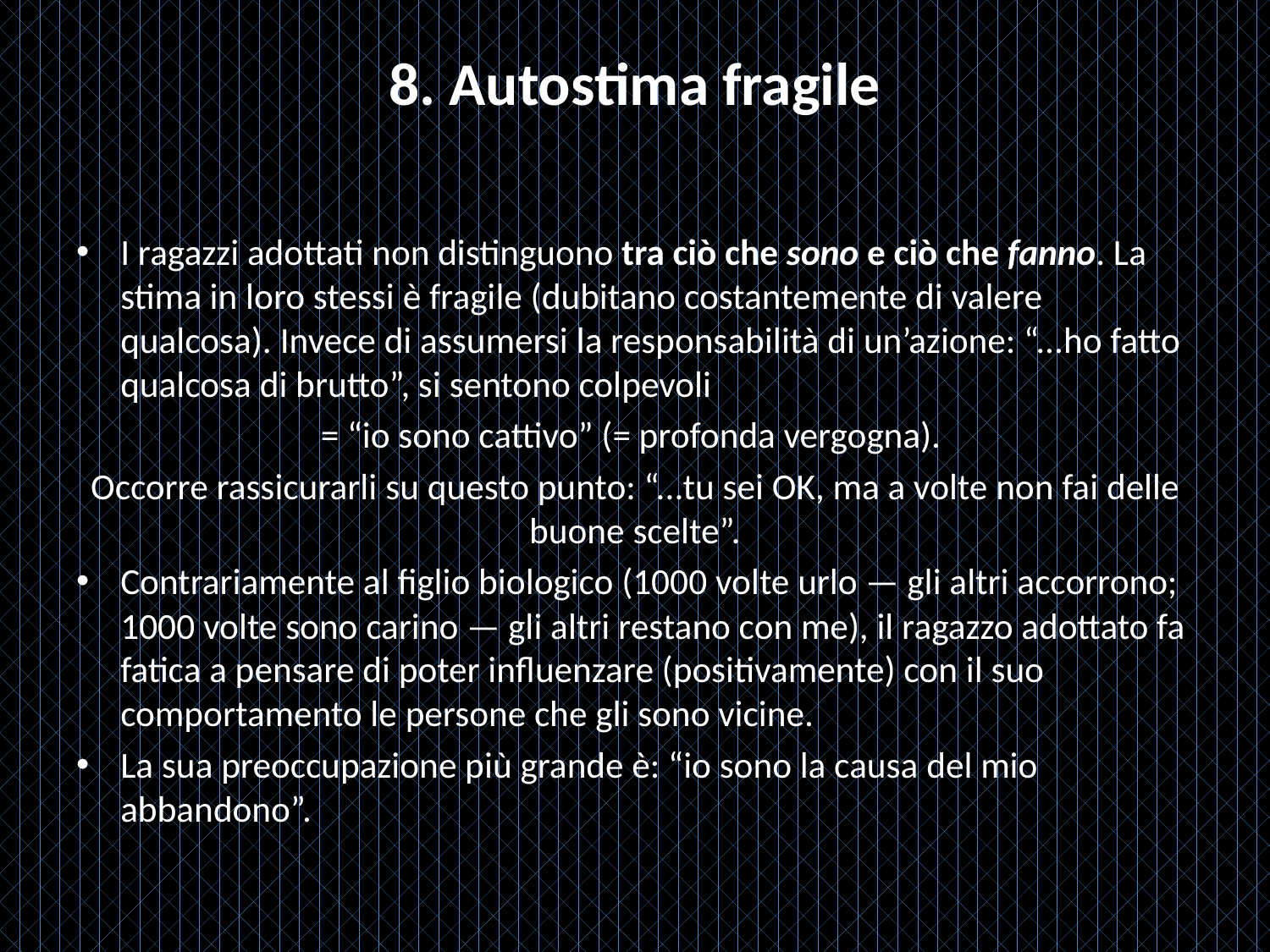

# 8. Autostima fragile
I ragazzi adottati non distinguono tra ciò che sono e ciò che fanno. La stima in loro stessi è fragile (dubitano costantemente di valere qualcosa). Invece di assumersi la responsabilità di un’azione: “...ho fatto qualcosa di brutto”, si sentono colpevoli
= “io sono cattivo” (= profonda vergogna).
Occorre rassicurarli su questo punto: “...tu sei OK, ma a volte non fai delle buone scelte”.
Contrariamente al figlio biologico (1000 volte urlo — gli altri accorrono; 1000 volte sono carino — gli altri restano con me), il ragazzo adottato fa fatica a pensare di poter influenzare (positivamente) con il suo comportamento le persone che gli sono vicine.
La sua preoccupazione più grande è: “io sono la causa del mio abbandono”.